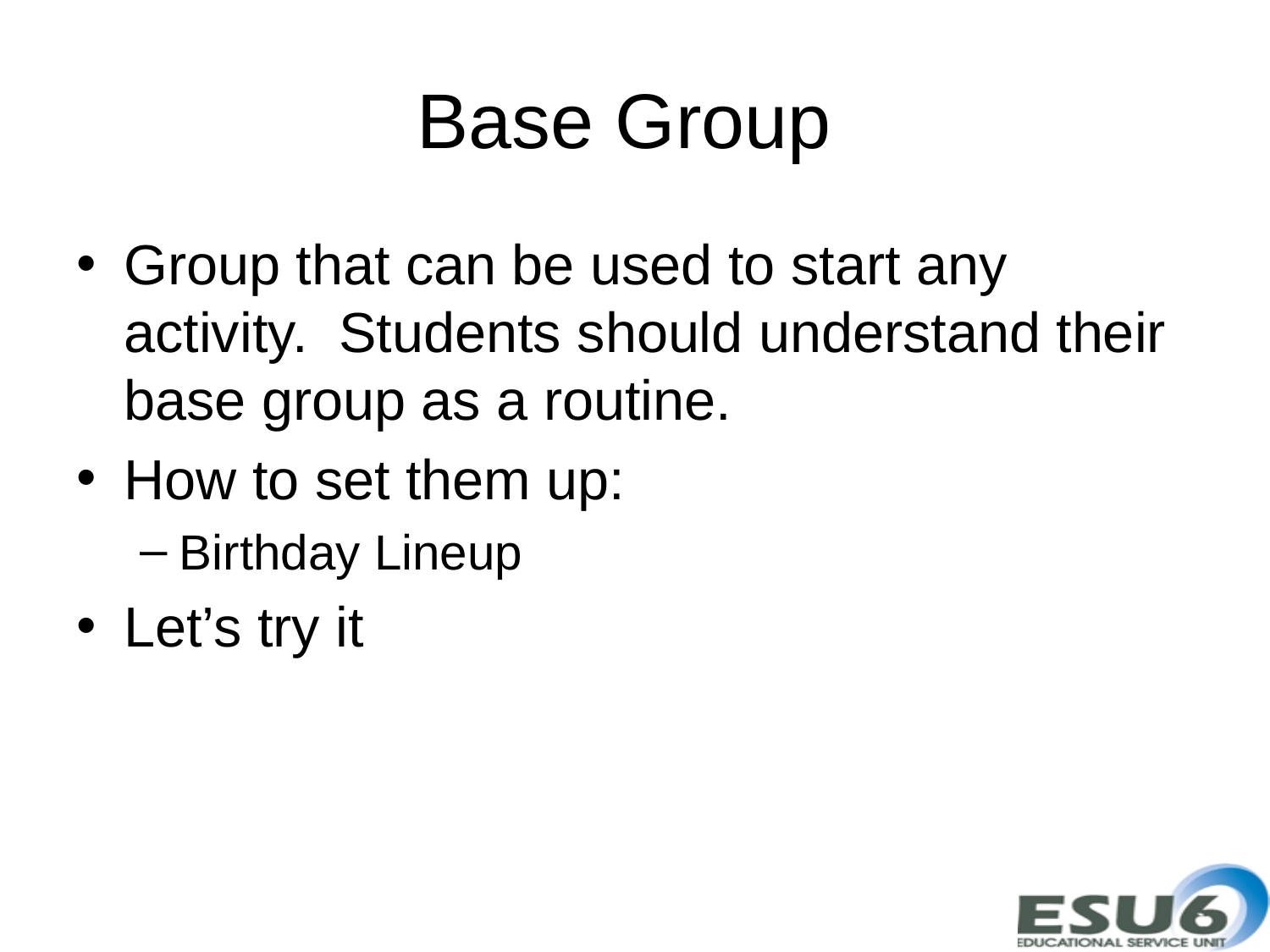

# Base Group
Group that can be used to start any activity.  Students should understand their base group as a routine.
How to set them up:
Birthday Lineup
Let’s try it